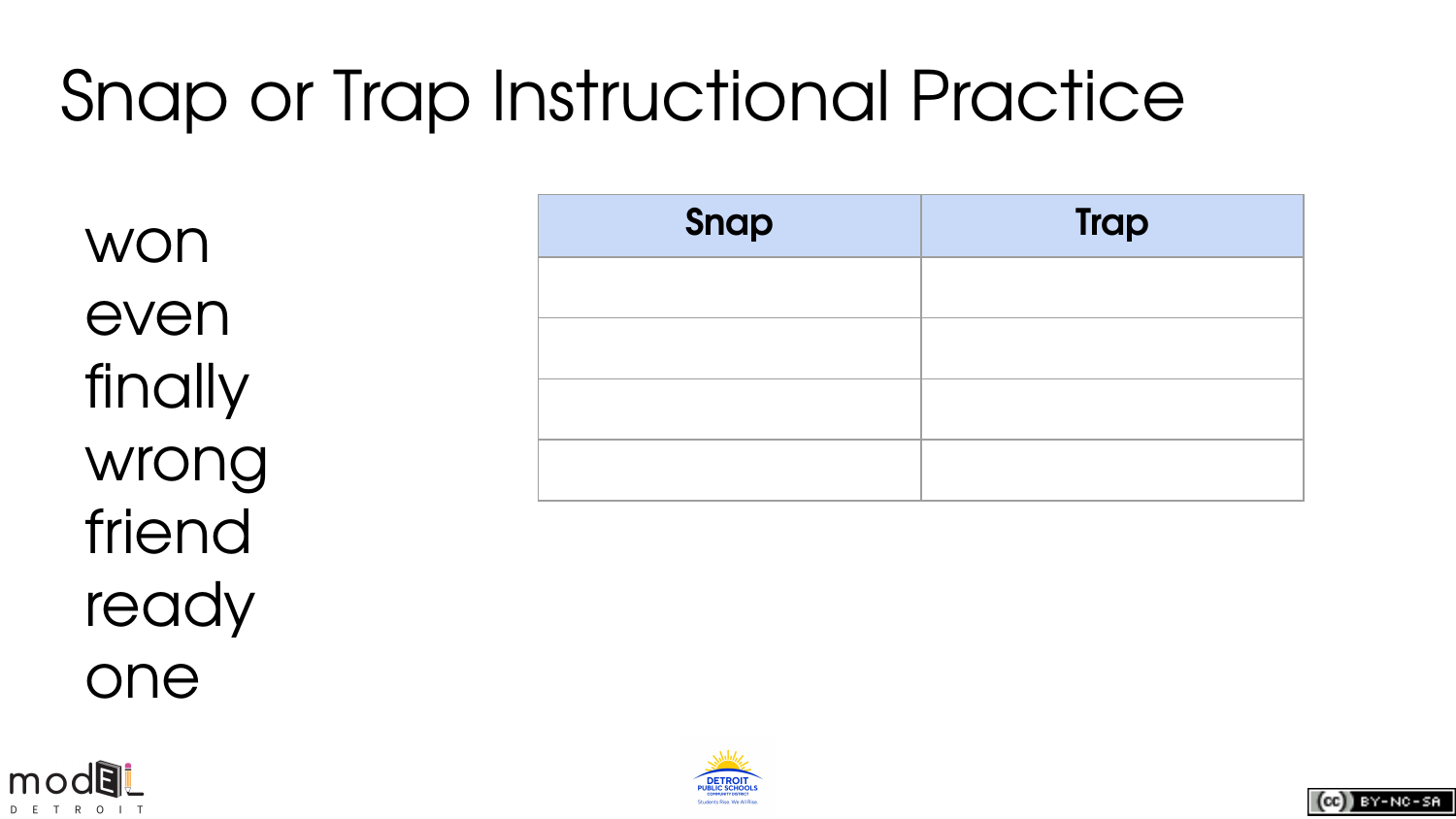

# Snap or Trap Instructional Practice
won
even
finally
wrong
friend
ready
one

| Snap | Trap |
| --- | --- |
|  |  |
|  |  |
|  |  |
|  |  |